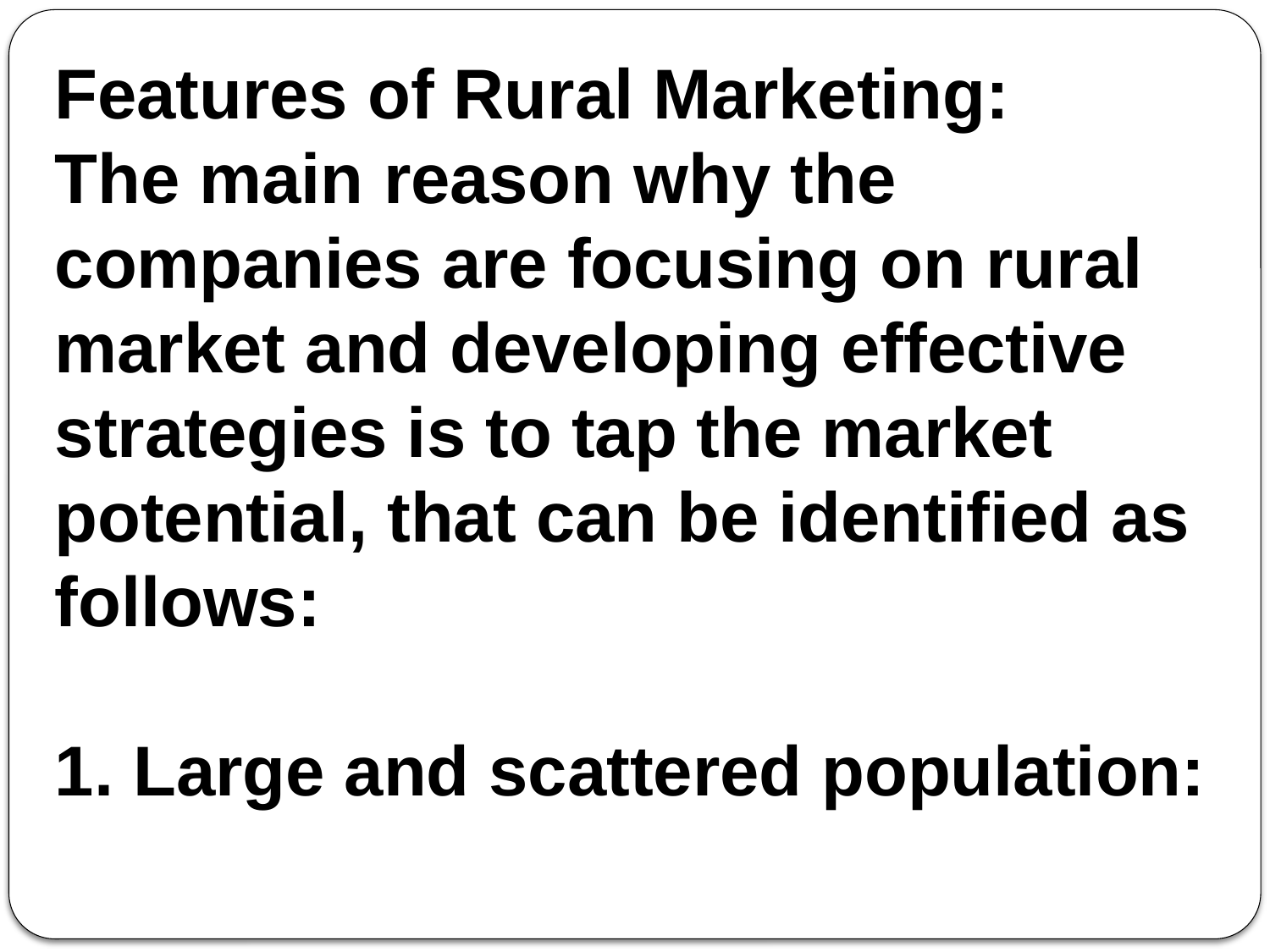

Features of Rural Marketing:
The main reason why the companies are focusing on rural market and developing effective strategies is to tap the market potential, that can be identified as follows:

1. Large and scattered population: